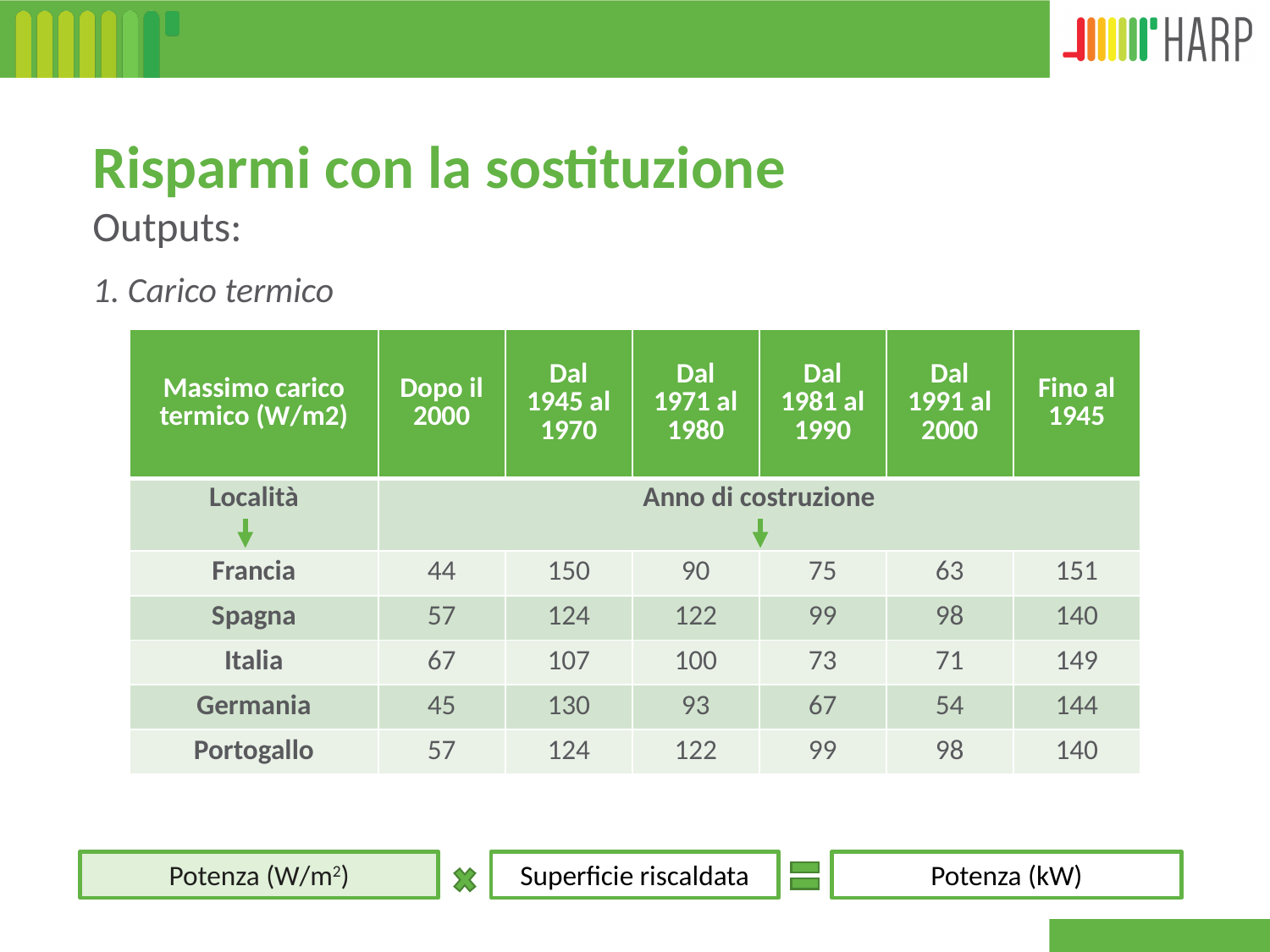

# Risparmi con la sostituzione
Outputs:

1. Carico termico

| Massimo carico termico (W/m2) | Dopo il 2000 | Dal 1945 al 1970 | Dal 1971 al 1980 | Dal 1981 al 1990 | Dal 1991 al 2000 | Fino al 1945 |
| --- | --- | --- | --- | --- | --- | --- |
| Località | Anno di costruzione |  |  |  |  |  |
| Francia | 44 | 150 | 90 | 75 | 63 | 151 |
| Spagna | 57 | 124 | 122 | 99 | 98 | 140 |
| Italia | 67 | 107 | 100 | 73 | 71 | 149 |
| Germania | 45 | 130 | 93 | 67 | 54 | 144 |
| Portogallo | 57 | 124 | 122 | 99 | 98 | 140 |
Potenza (W/m2)
Superficie riscaldata
Potenza (kW)